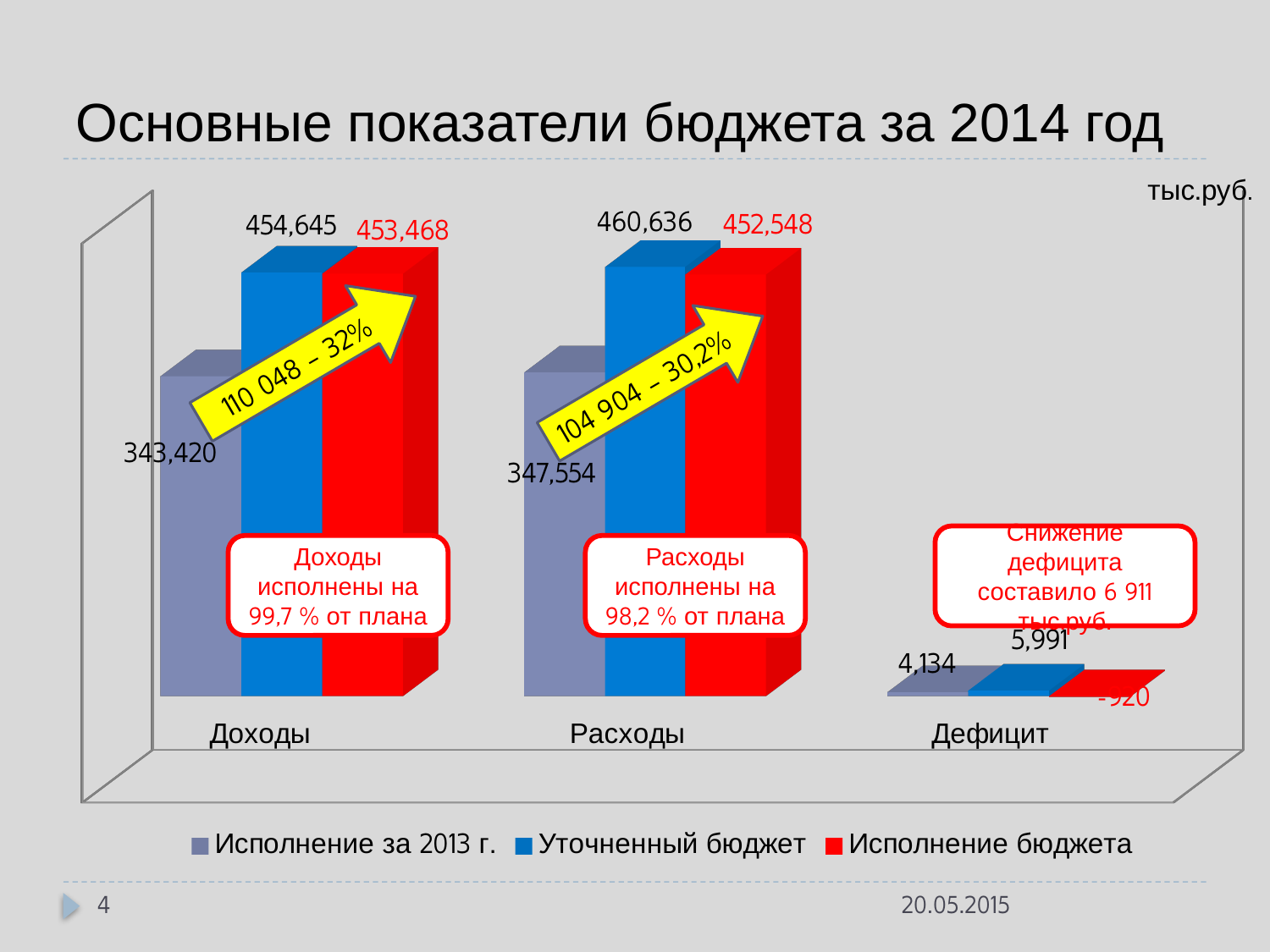

# Основные показатели бюджета за 2014 год
тыс.руб.

[unsupported chart]

110 048 – 32%
104 904 – 30,2%
Снижение дефицита составило 6 911 тыс.руб.
Доходы исполнены на 99,7 % от плана
Расходы исполнены на 98,2 % от плана
4
20.05.2015